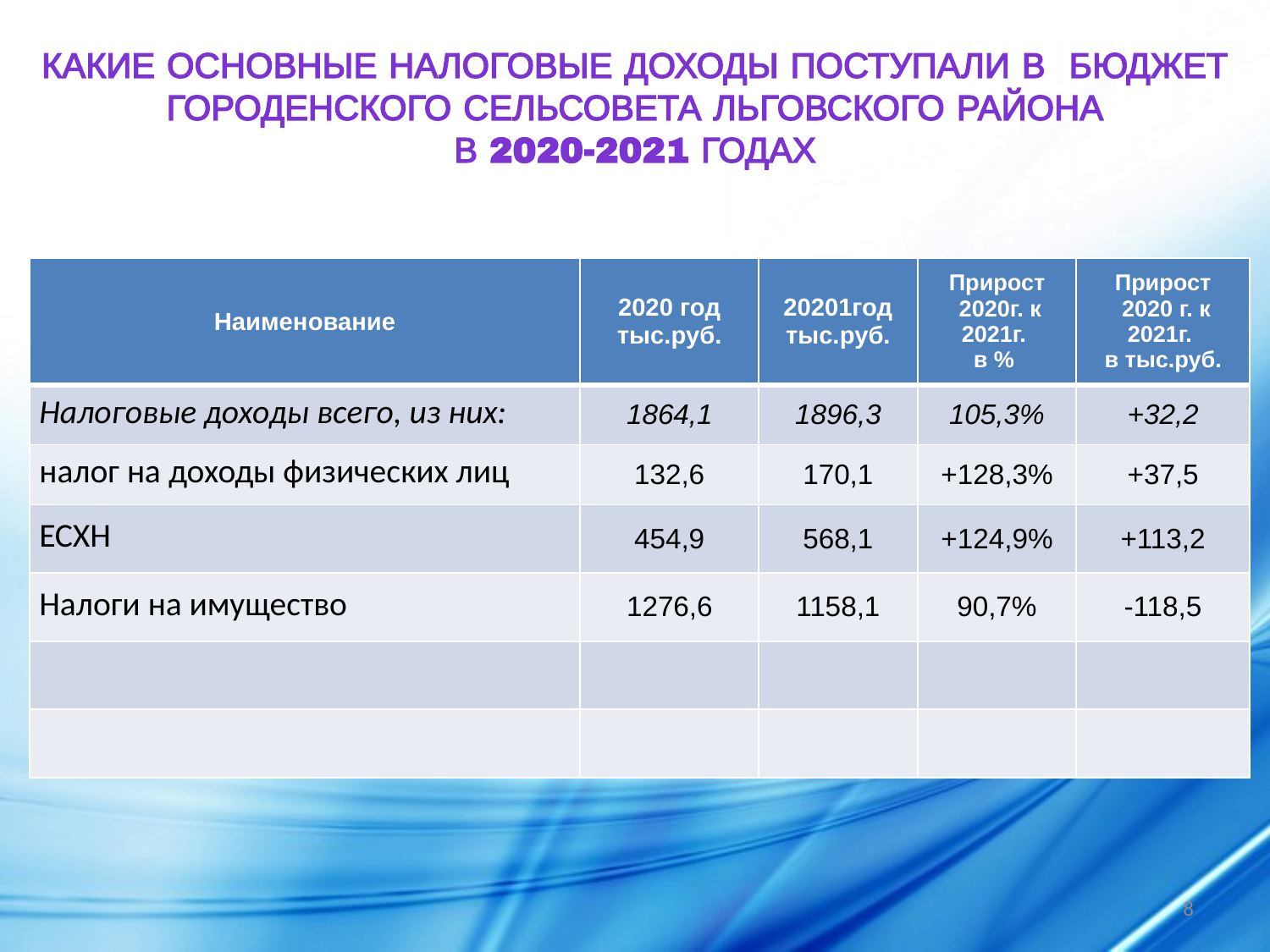

Какие основные налоговые доходы поступали в  бюджет ГОРОДЕНского СЕЛЬСОВЕТА ЛЬГОВского района
в 2020-2021 годах
| Наименование | 2020 год тыс.руб. | 20201год тыс.руб. | Прирост 2020г. к 2021г. в % | Прирост 2020 г. к 2021г. в тыс.руб. |
| --- | --- | --- | --- | --- |
| Налоговые доходы всего, из них: | 1864,1 | 1896,3 | 105,3% | +32,2 |
| налог на доходы физических лиц | 132,6 | 170,1 | +128,3% | +37,5 |
| ЕСХН | 454,9 | 568,1 | +124,9% | +113,2 |
| Налоги на имущество | 1276,6 | 1158,1 | 90,7% | -118,5 |
|  |  |  |  |  |
|  |  |  |  |  |
8